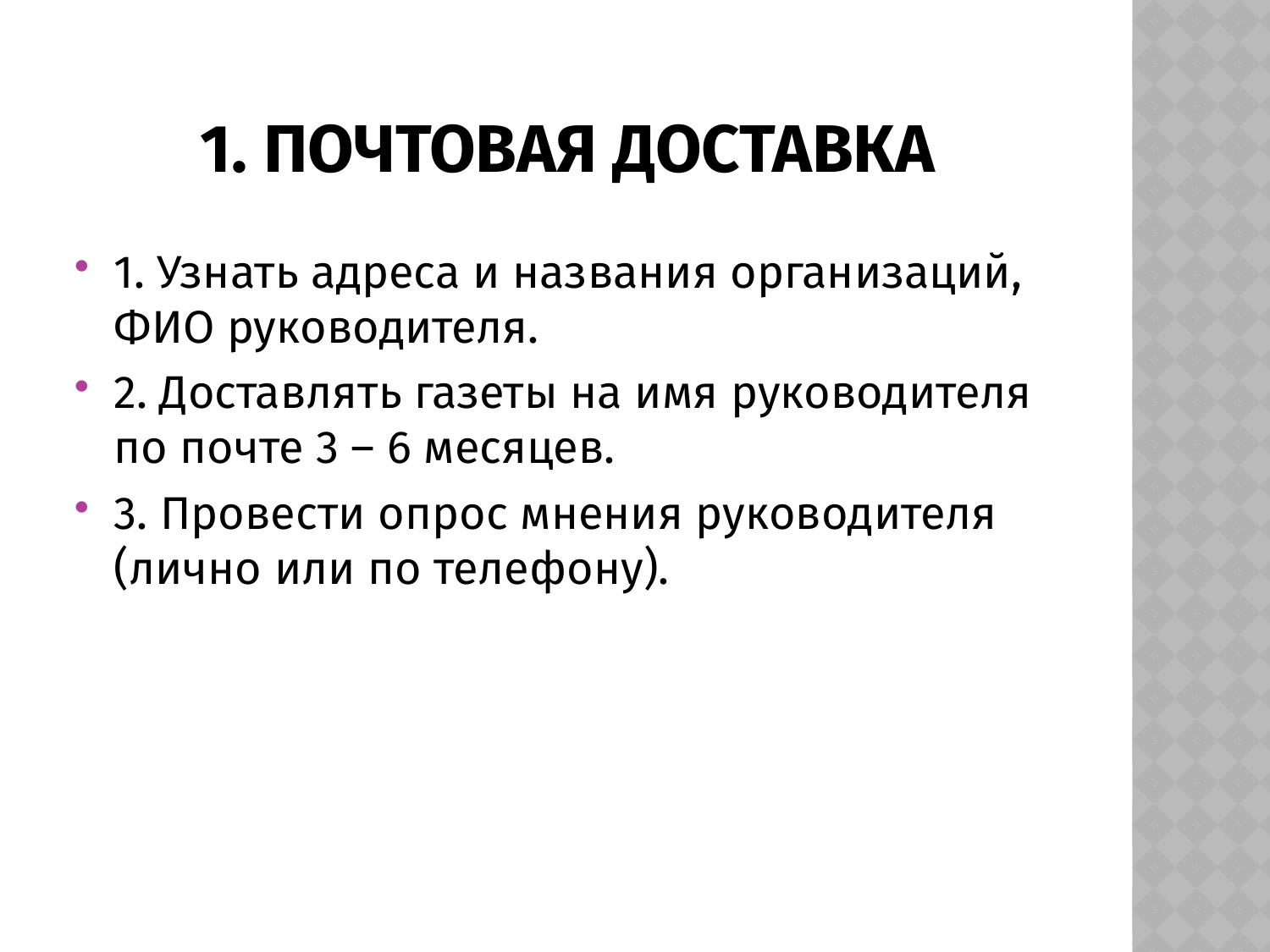

# 1. Почтовая доставка
1. Узнать адреса и названия организаций, ФИО руководителя.
2. Доставлять газеты на имя руководителя по почте 3 – 6 месяцев.
3. Провести опрос мнения руководителя (лично или по телефону).